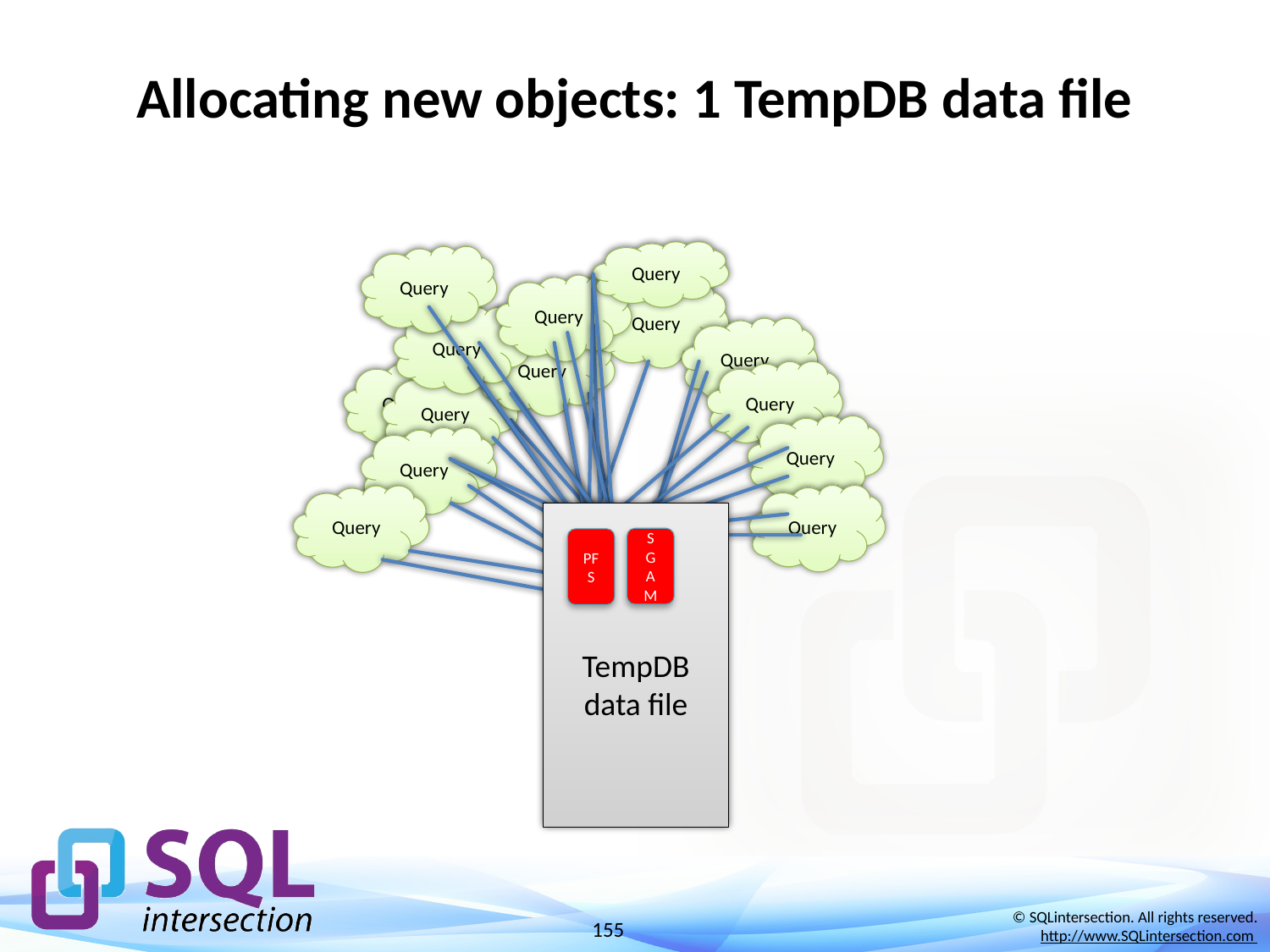

# Allocating new objects: 1 TempDB data file

Query
Query
Query
Query
Query
Query
Query
Query
Query
Query
Query
Query
Query
Query

TempDB data file
S
GAM
PFS